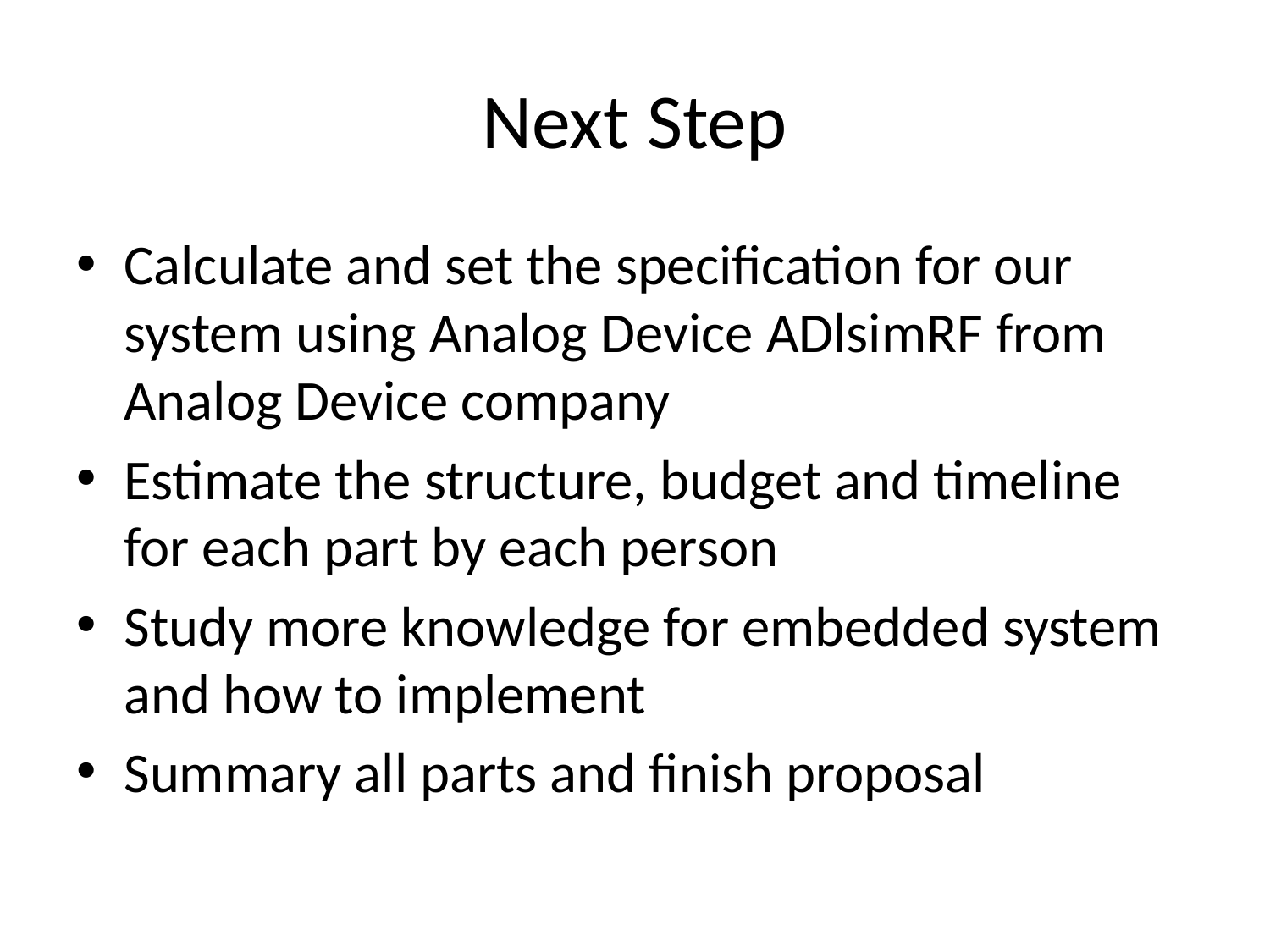

# Next Step
Calculate and set the specification for our system using Analog Device ADlsimRF from Analog Device company
Estimate the structure, budget and timeline for each part by each person
Study more knowledge for embedded system and how to implement
Summary all parts and finish proposal